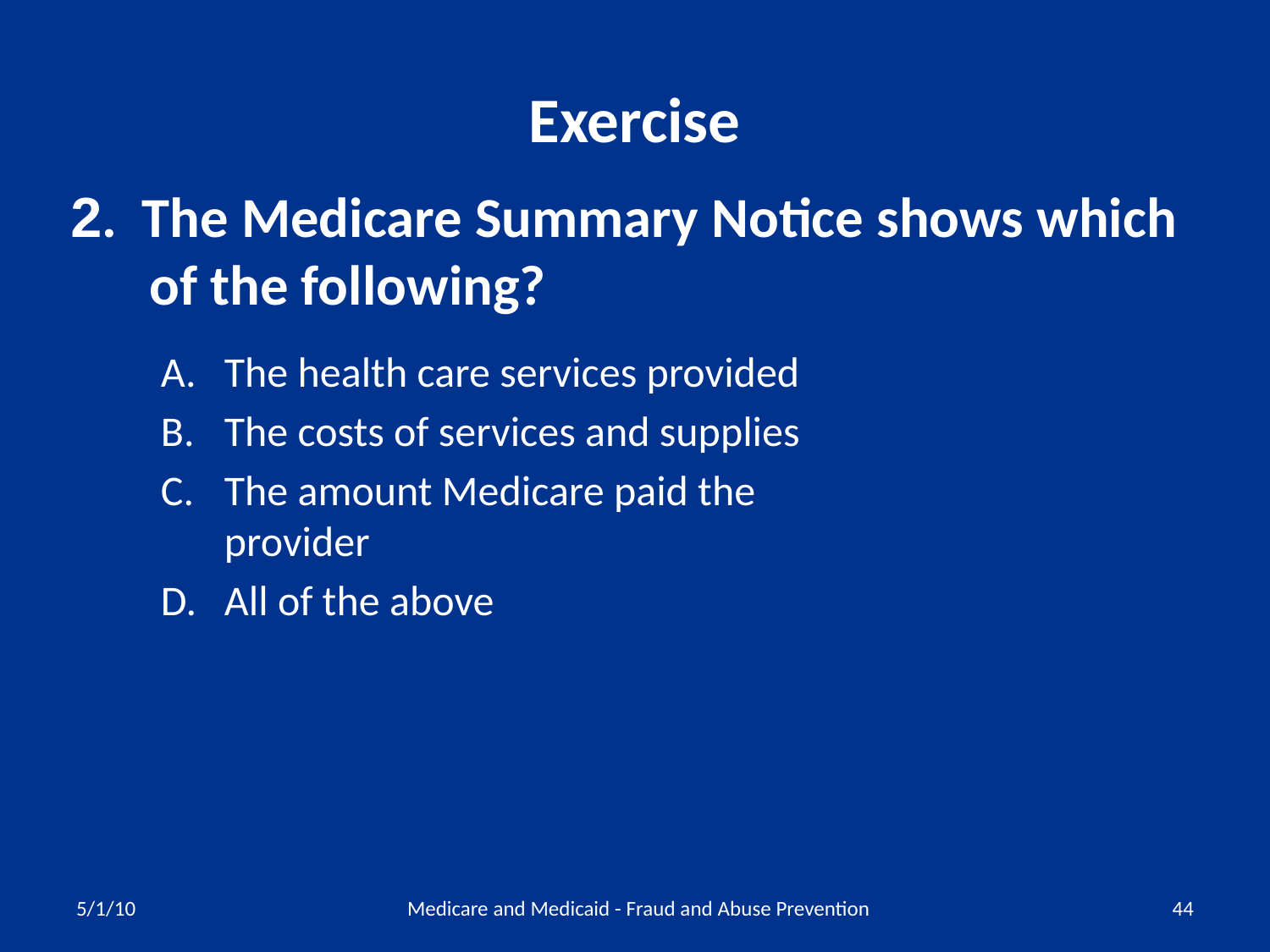

# Exercise
 2.  The Medicare Summary Notice shows which of the following?
The health care services provided
The costs of services and supplies
The amount Medicare paid the provider
All of the above
5/1/10
Medicare and Medicaid - Fraud and Abuse Prevention
44